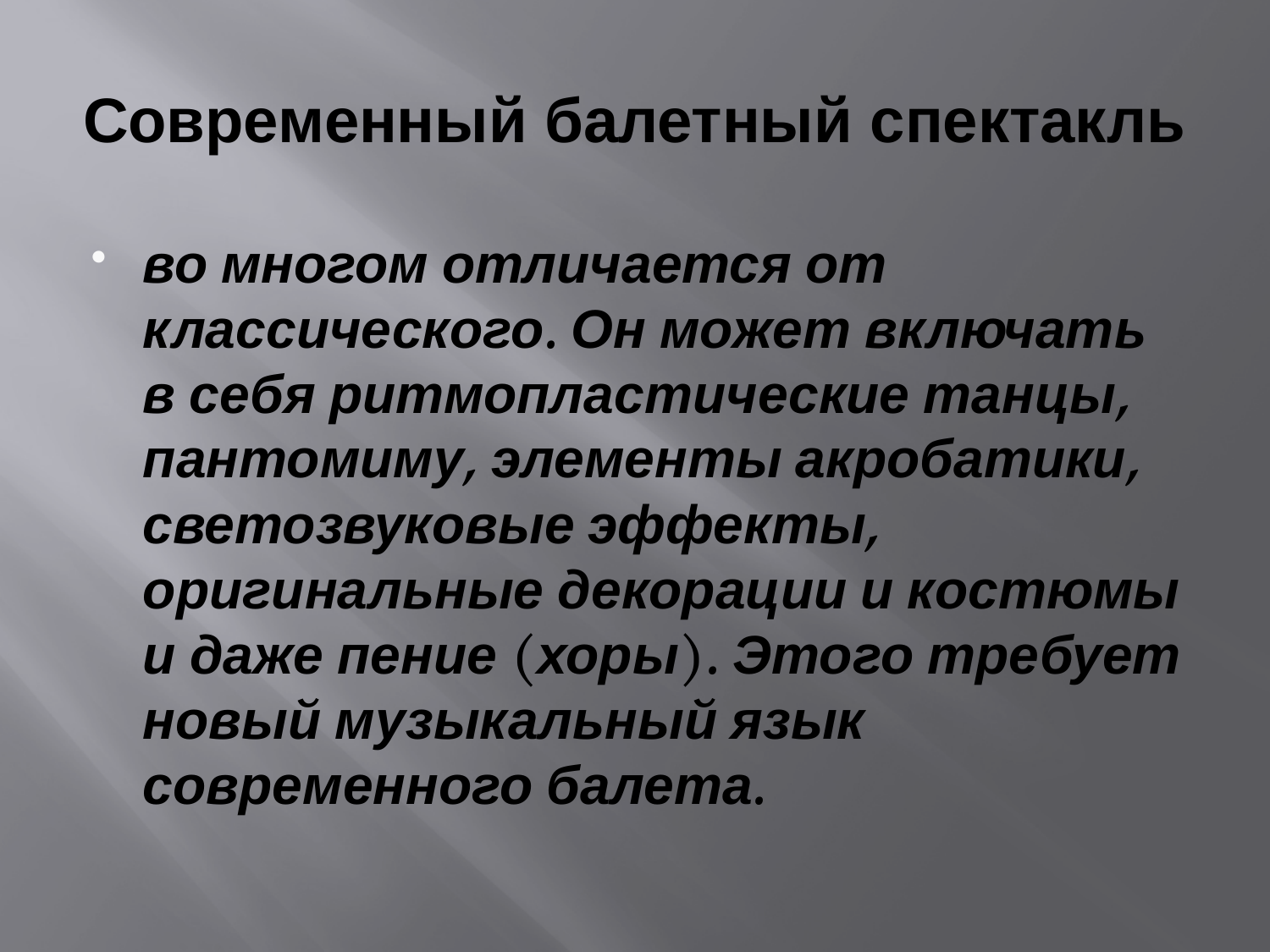

# Современный балетный спектакль
во многом отличается от классического. Он может включать в себя ритмопластические танцы, пантомиму, элементы акробатики, светозвуковые эффекты, оригинальные декорации и костюмы и даже пение (хоры). Этого требует новый музыкальный язык современного балета.